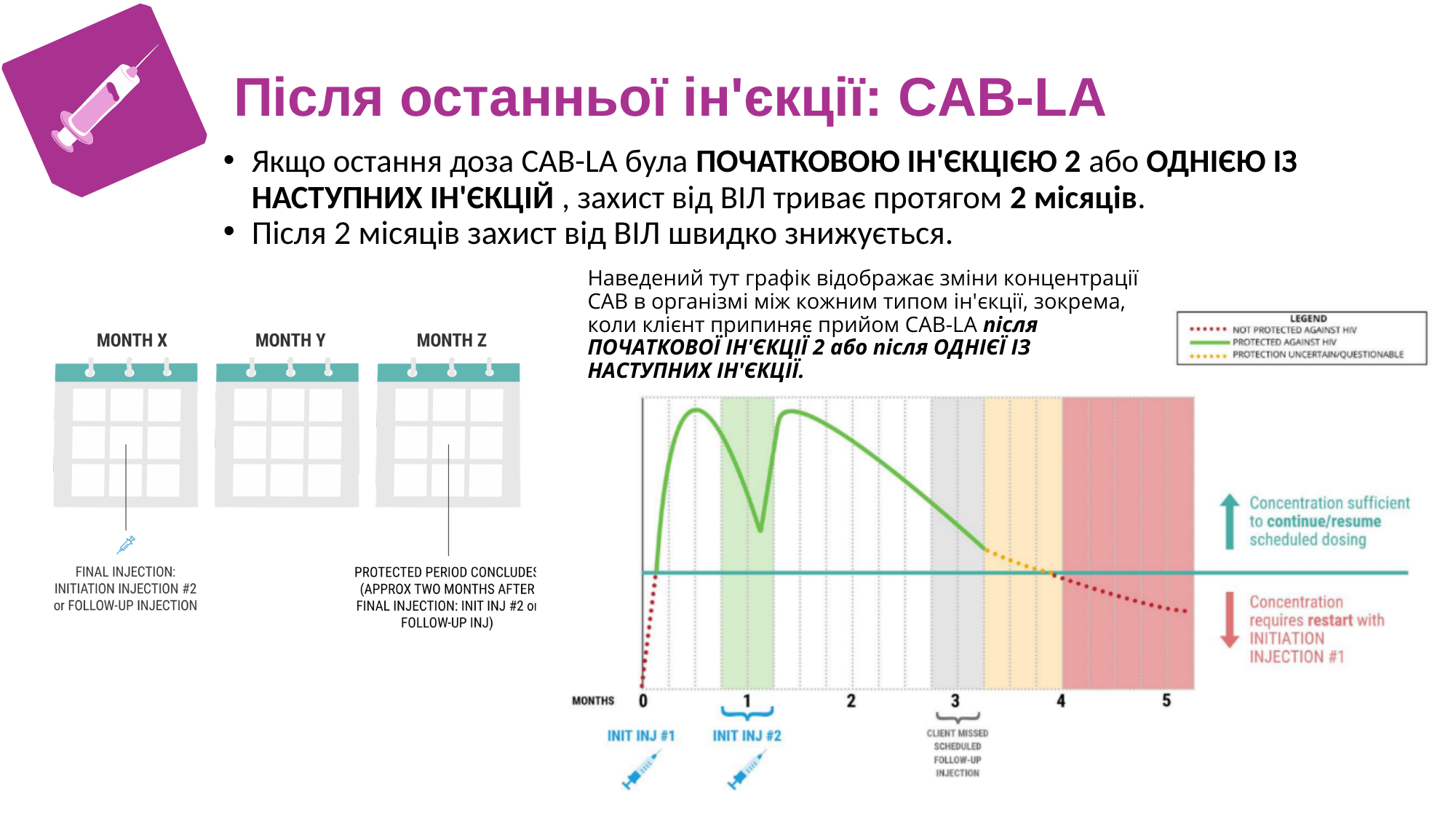

С
Після останньої ін'єкції: CAB-LA
Якщо остання доза CAB-LA була ПОЧАТКОВОЮ ІН'ЄКЦІЄЮ 2 або ОДНІЄЮ ІЗ НАСТУПНИХ ІН'ЄКЦІЙ , захист від ВІЛ триває протягом 2 місяців.
Після 2 місяців захист від ВІЛ швидко знижується.
Наведений тут графік відображає зміни концентрації CAB в організмі між кожним типом ін'єкції, зокрема, коли клієнт припиняє прийом CAB-LA після ПОЧАТКОВОЇ ІН'ЄКЦІЇ 2 або після ОДНІЄЇ ІЗ НАСТУПНИХ ІН'ЄКЦІЇ.